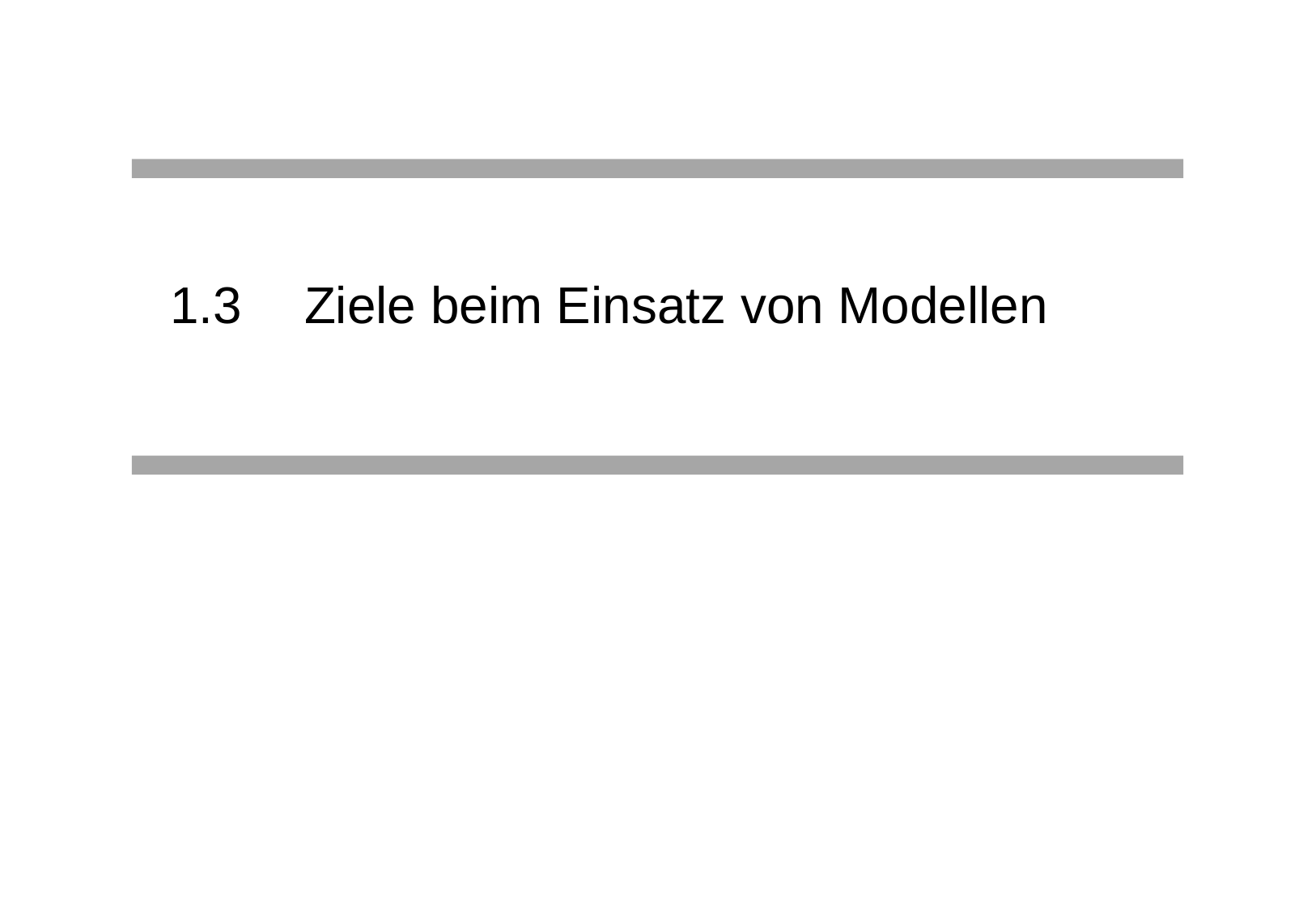

# 1.3	Ziele beim Einsatz von Modellen